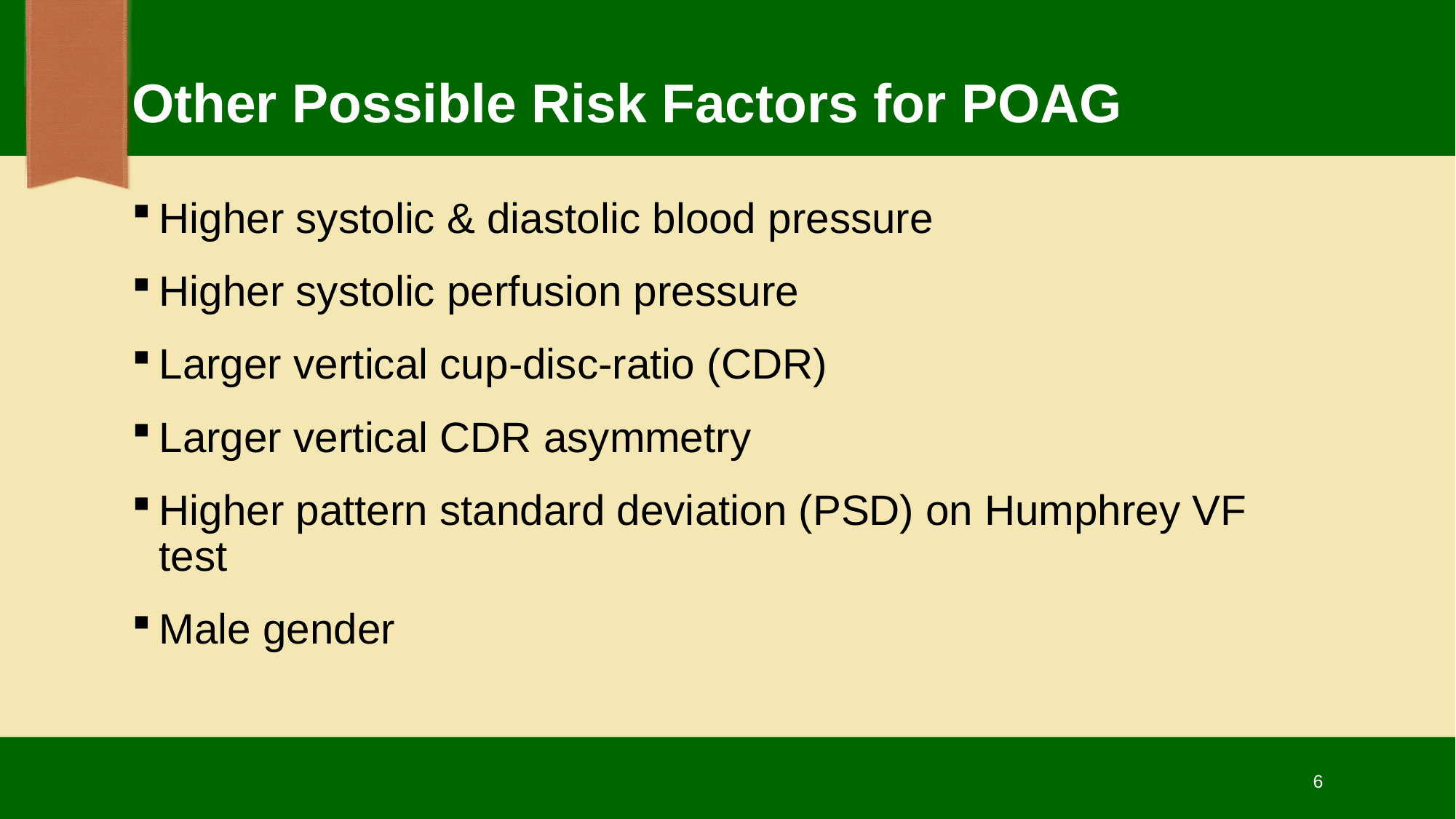

# Other Possible Risk Factors for POAG
Higher systolic & diastolic blood pressure
Higher systolic perfusion pressure
Larger vertical cup-disc-ratio (CDR)
Larger vertical CDR asymmetry
Higher pattern standard deviation (PSD) on Humphrey VF test
Male gender
6